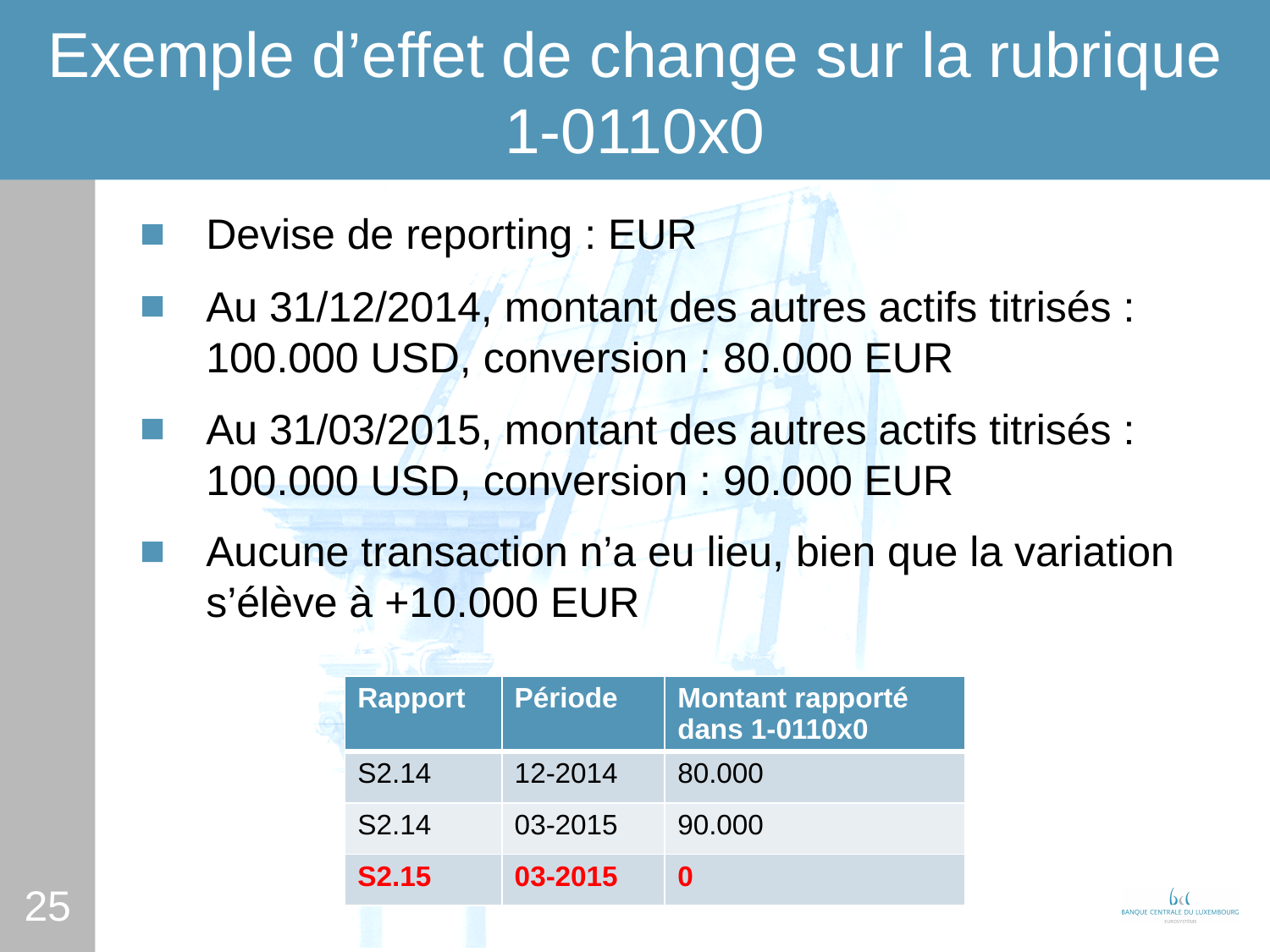

# Exemple d’effet de change sur la rubrique 1-0110x0
Devise de reporting : EUR
Au 31/12/2014, montant des autres actifs titrisés : 100.000 USD, conversion : 80.000 EUR
Au 31/03/2015, montant des autres actifs titrisés : 100.000 USD, conversion : 90.000 EUR
Aucune transaction n’a eu lieu, bien que la variation s’élève à +10.000 EUR
| Rapport | Période | Montant rapporté dans 1-0110x0 |
| --- | --- | --- |
| S2.14 | 12-2014 | 80.000 |
| S2.14 | 03-2015 | 90.000 |
| S2.15 | 03-2015 | 0 |
25